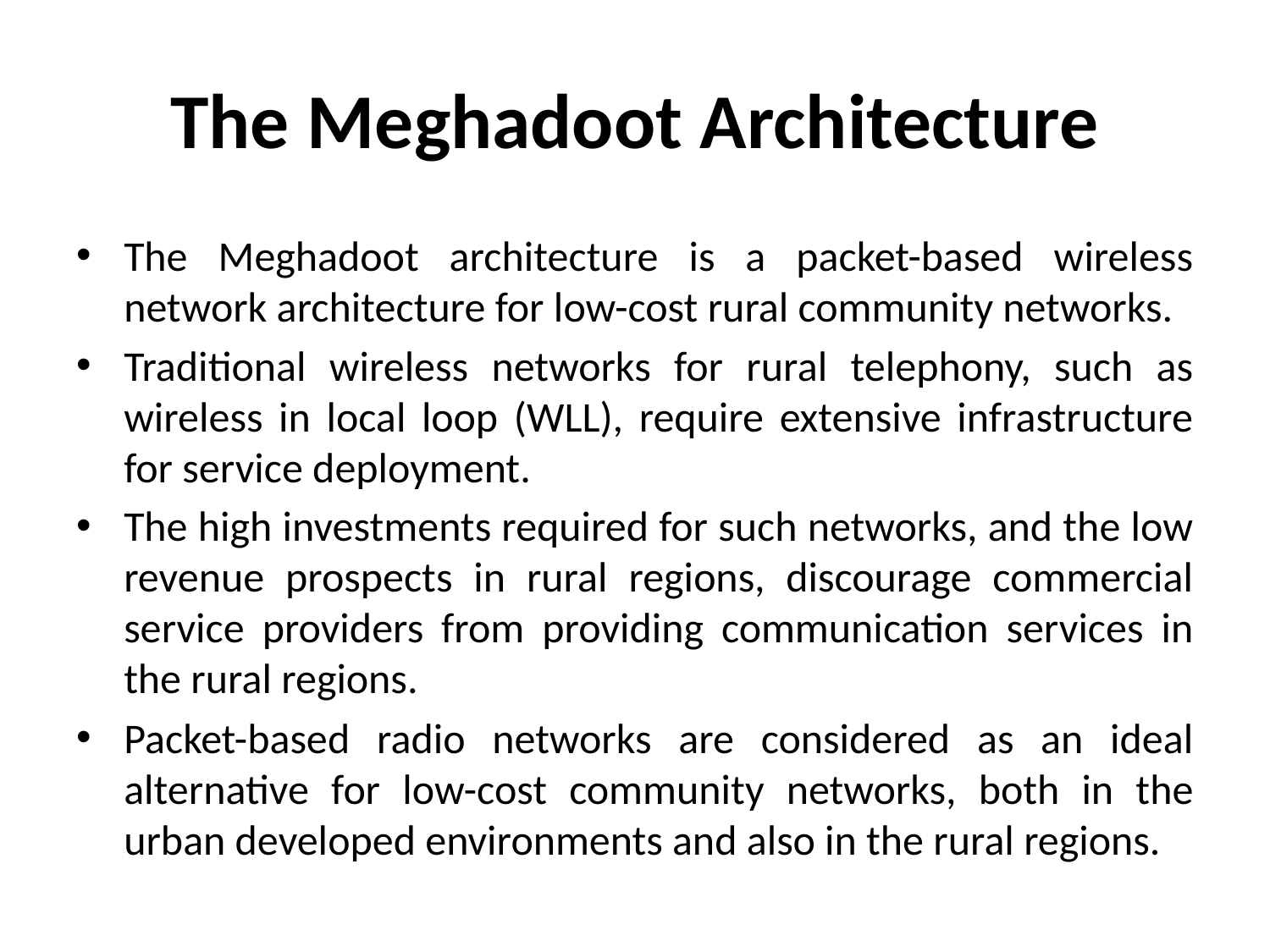

# The Meghadoot Architecture
The Meghadoot architecture is a packet-based wireless network architecture for low-cost rural community networks.
Traditional wireless networks for rural telephony, such as wireless in local loop (WLL), require extensive infrastructure for service deployment.
The high investments required for such networks, and the low revenue prospects in rural regions, discourage commercial service providers from providing communication services in the rural regions.
Packet-based radio networks are considered as an ideal alternative for low-cost community networks, both in the urban developed environments and also in the rural regions.